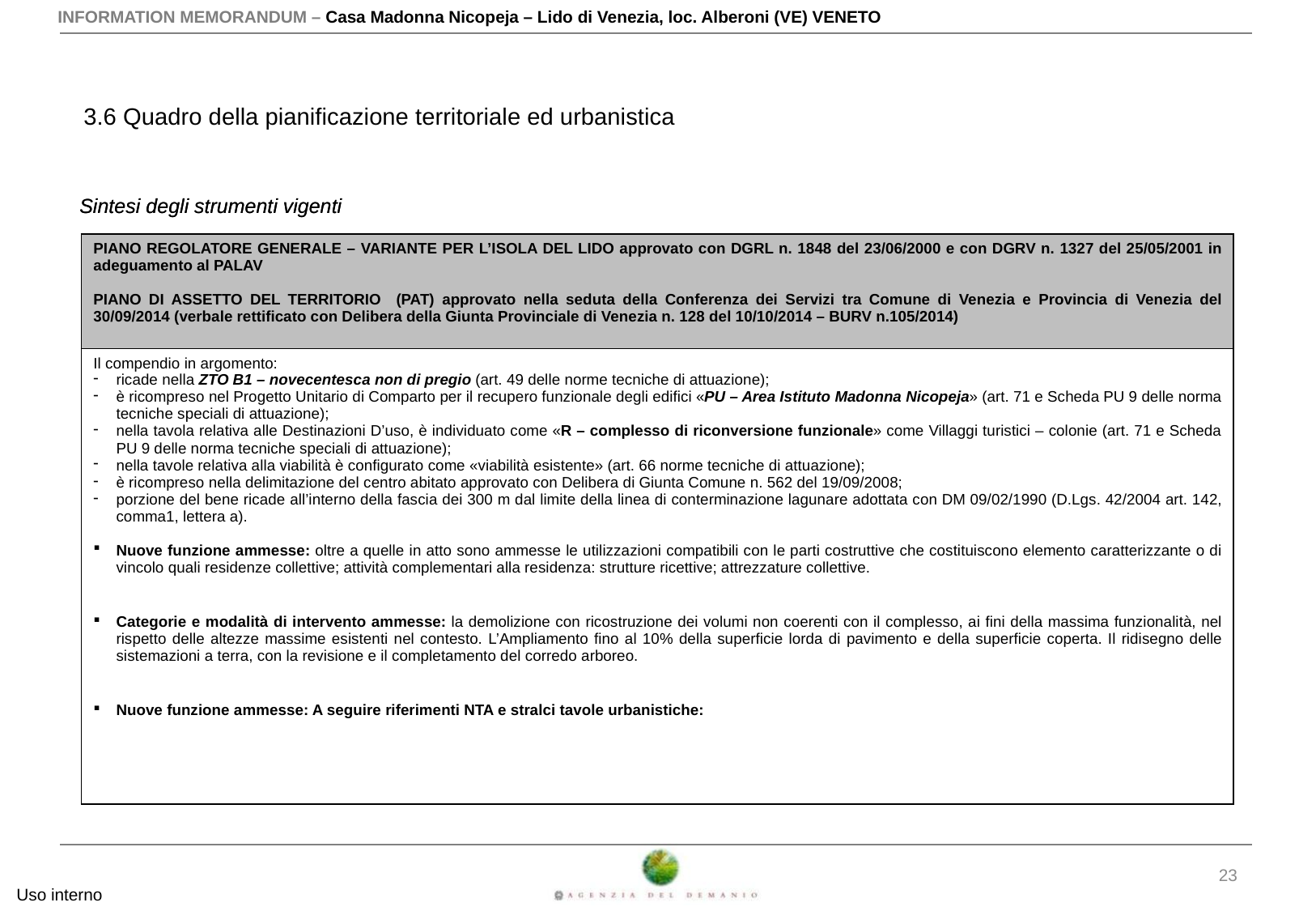

3.6 Quadro della pianificazione territoriale ed urbanistica
Sintesi degli strumenti vigenti
Sintesi degli strumenti vigenti
| PIANO REGOLATORE GENERALE – VARIANTE PER L’ISOLA DEL LIDO approvato con DGRL n. 1848 del 23/06/2000 e con DGRV n. 1327 del 25/05/2001 in adeguamento al PALAV PIANO DI ASSETTO DEL TERRITORIO (PAT) approvato nella seduta della Conferenza dei Servizi tra Comune di Venezia e Provincia di Venezia del 30/09/2014 (verbale rettificato con Delibera della Giunta Provinciale di Venezia n. 128 del 10/10/2014 – BURV n.105/2014) |
| --- |
| Il compendio in argomento: ricade nella ZTO B1 – novecentesca non di pregio (art. 49 delle norme tecniche di attuazione); è ricompreso nel Progetto Unitario di Comparto per il recupero funzionale degli edifici «PU – Area Istituto Madonna Nicopeja» (art. 71 e Scheda PU 9 delle norma tecniche speciali di attuazione); nella tavola relativa alle Destinazioni D’uso, è individuato come «R – complesso di riconversione funzionale» come Villaggi turistici – colonie (art. 71 e Scheda PU 9 delle norma tecniche speciali di attuazione); nella tavole relativa alla viabilità è configurato come «viabilità esistente» (art. 66 norme tecniche di attuazione); è ricompreso nella delimitazione del centro abitato approvato con Delibera di Giunta Comune n. 562 del 19/09/2008; porzione del bene ricade all’interno della fascia dei 300 m dal limite della linea di conterminazione lagunare adottata con DM 09/02/1990 (D.Lgs. 42/2004 art. 142, comma1, lettera a). Nuove funzione ammesse: oltre a quelle in atto sono ammesse le utilizzazioni compatibili con le parti costruttive che costituiscono elemento caratterizzante o di vincolo quali residenze collettive; attività complementari alla residenza: strutture ricettive; attrezzature collettive. Categorie e modalità di intervento ammesse: la demolizione con ricostruzione dei volumi non coerenti con il complesso, ai fini della massima funzionalità, nel rispetto delle altezze massime esistenti nel contesto. L’Ampliamento fino al 10% della superficie lorda di pavimento e della superficie coperta. Il ridisegno delle sistemazioni a terra, con la revisione e il completamento del corredo arboreo. Nuove funzione ammesse: A seguire riferimenti NTA e stralci tavole urbanistiche: |
23